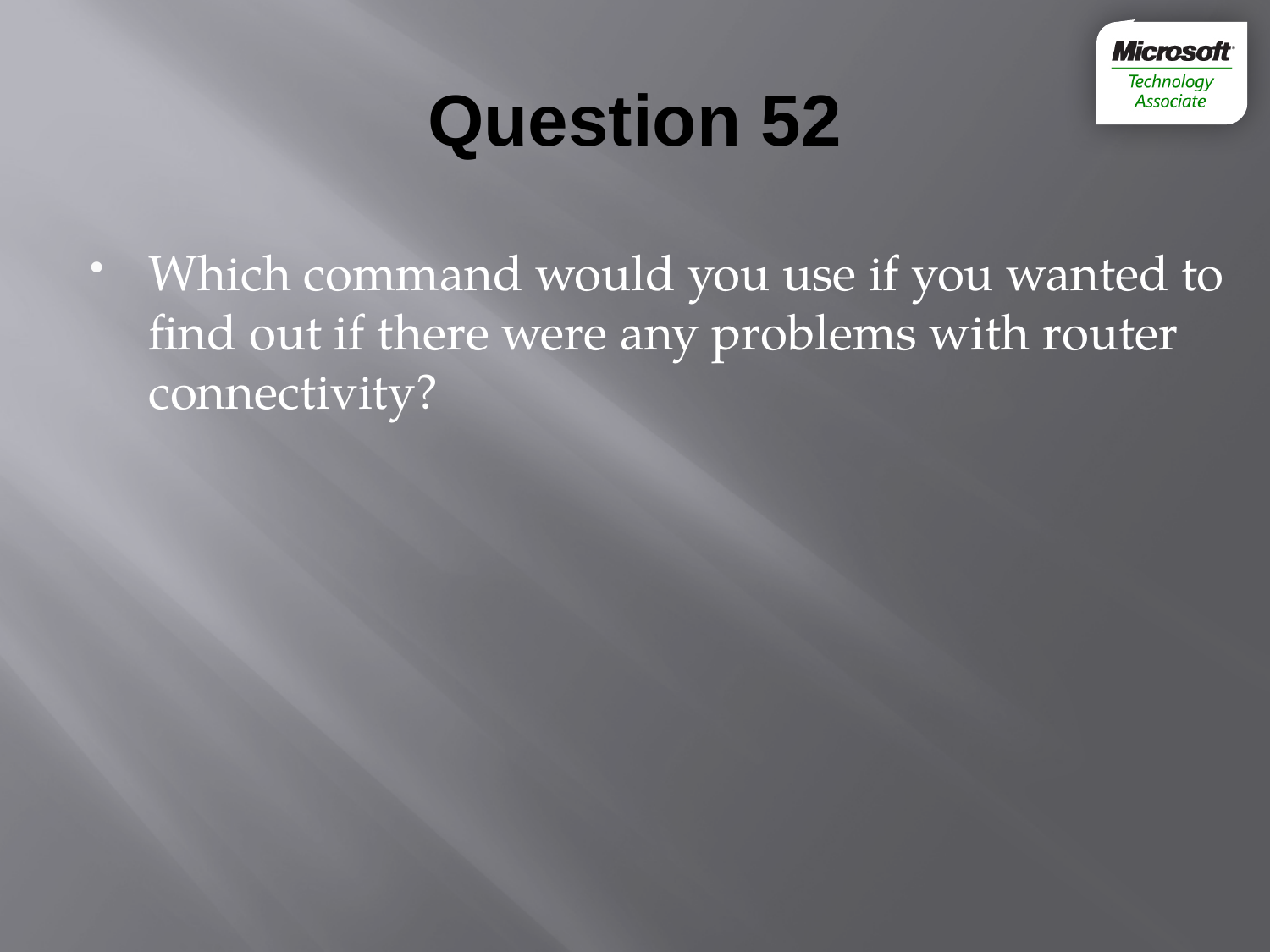

# Question 52
Which command would you use if you wanted to find out if there were any problems with router connectivity?